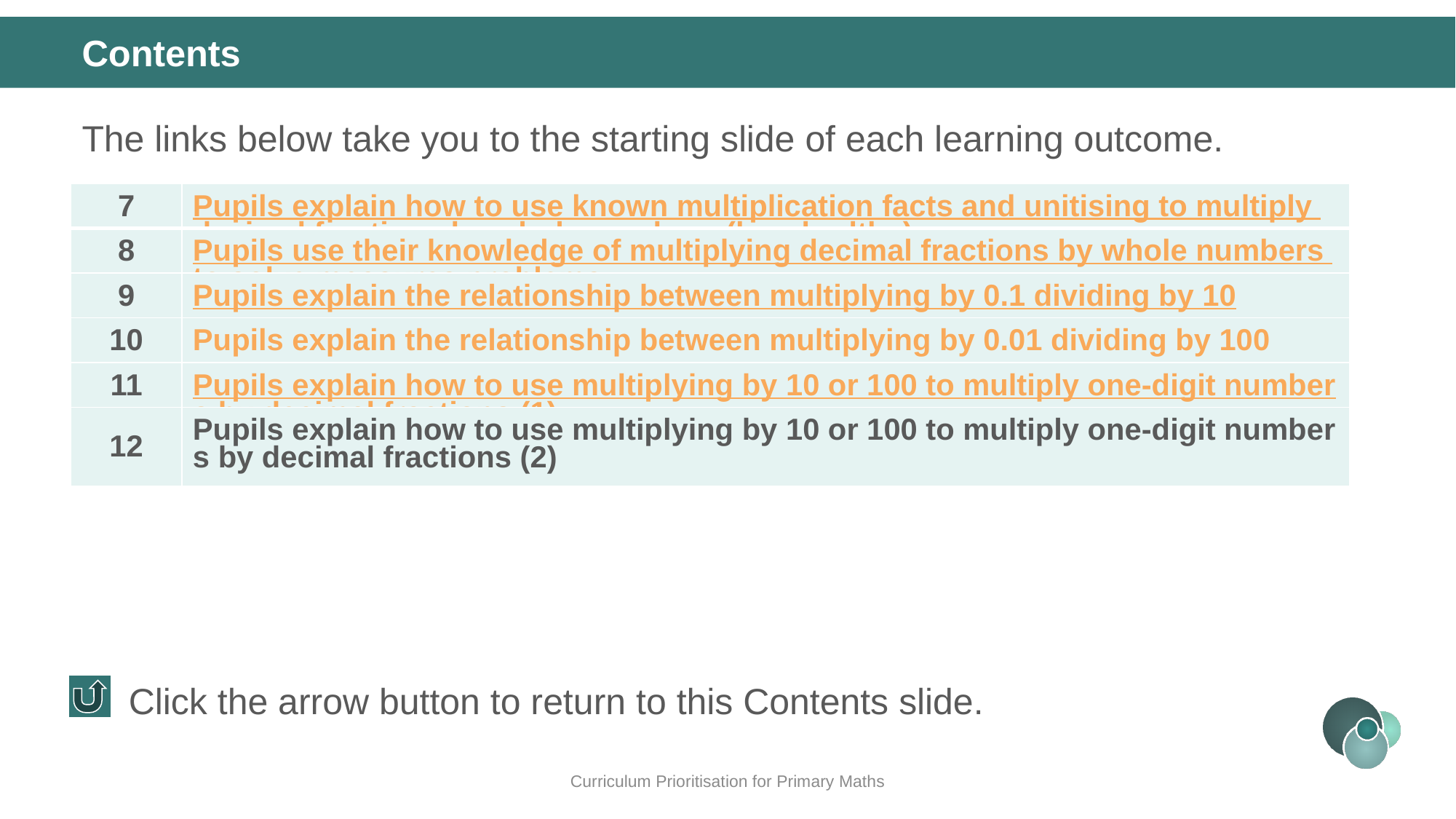

Contents
The links below take you to the starting slide of each learning outcome.
| 7 | Pupils explain how to use known multiplication facts and unitising to multiply decimal fractions by whole numbers (hundredths) |
| --- | --- |
| 8 | Pupils use their knowledge of multiplying decimal fractions by whole numbers to solve measures problems |
| 9 | Pupils explain the relationship between multiplying by 0.1 dividing by 10 |
| 10 | Pupils explain the relationship between multiplying by 0.01 dividing by 100 |
| 11 | Pupils explain how to use multiplying by 10 or 100 to multiply one-digit numbers by decimal fractions (1) |
| 12 | Pupils explain how to use multiplying by 10 or 100 to multiply one-digit numbers by decimal fractions (2) |
Click the arrow button to return to this Contents slide.

Curriculum Prioritisation for Primary Maths